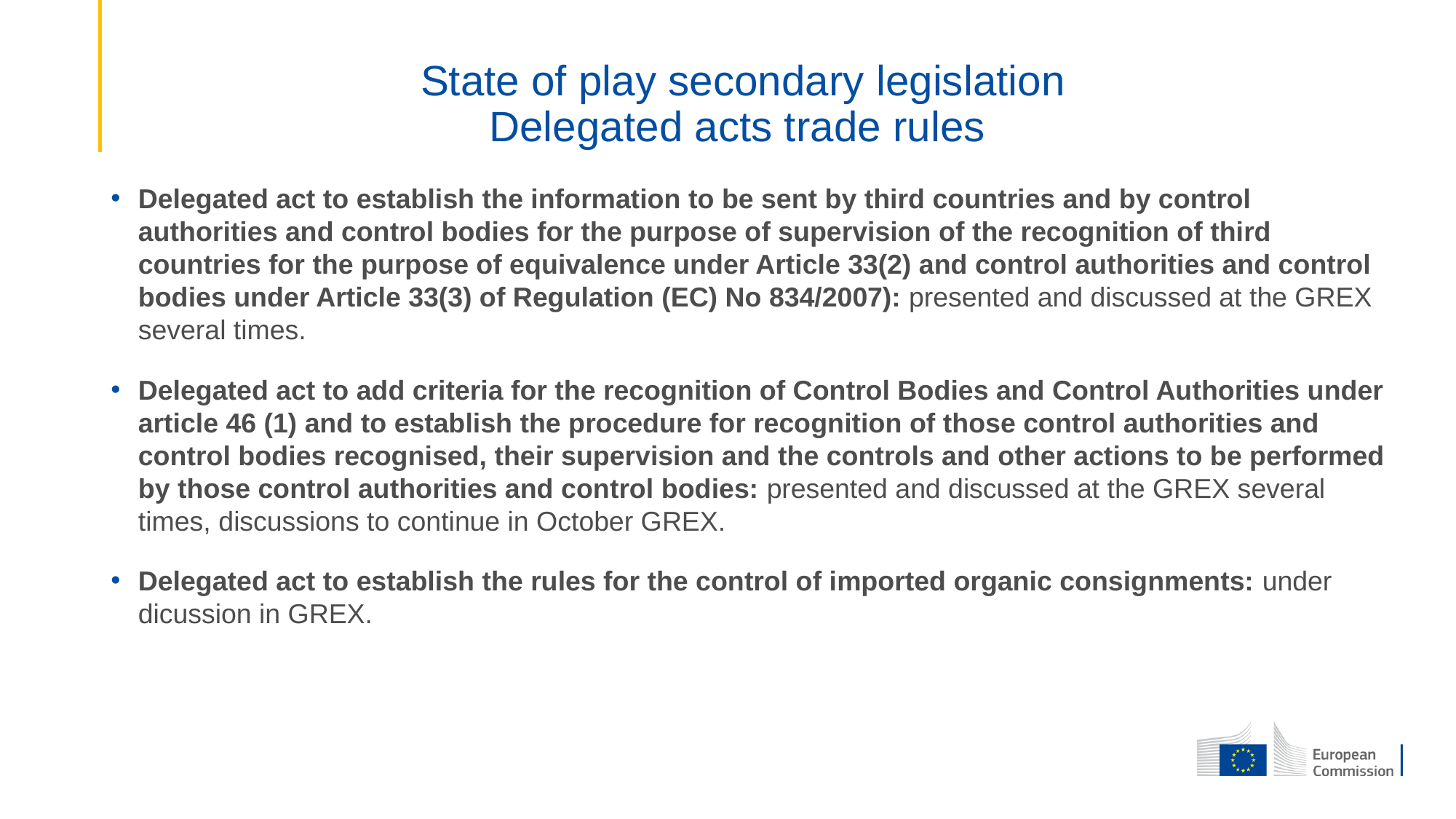

# State of play secondary legislation Delegated acts trade rules
Delegated act to establish the information to be sent by third countries and by control authorities and control bodies for the purpose of supervision of the recognition of third countries for the purpose of equivalence under Article 33(2) and control authorities and control bodies under Article 33(3) of Regulation (EC) No 834/2007): presented and discussed at the GREX several times.
Delegated act to add criteria for the recognition of Control Bodies and Control Authorities under article 46 (1) and to establish the procedure for recognition of those control authorities and control bodies recognised, their supervision and the controls and other actions to be performed by those control authorities and control bodies: presented and discussed at the GREX several times, discussions to continue in October GREX.
Delegated act to establish the rules for the control of imported organic consignments: under dicussion in GREX.